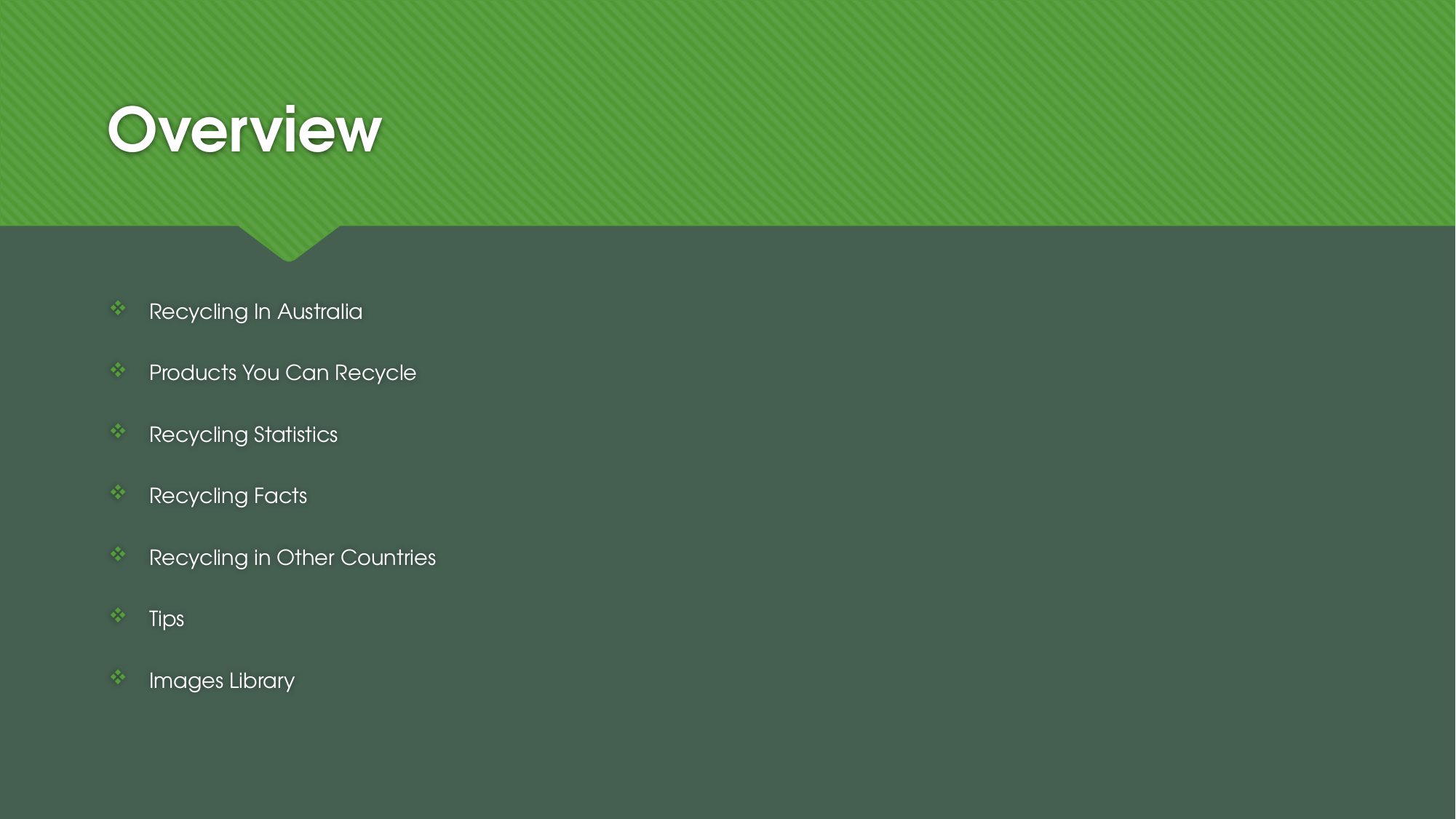

# Overview
Recycling In Australia
Products You Can Recycle
Recycling Statistics
Recycling Facts
Recycling in Other Countries
Tips
Images Library